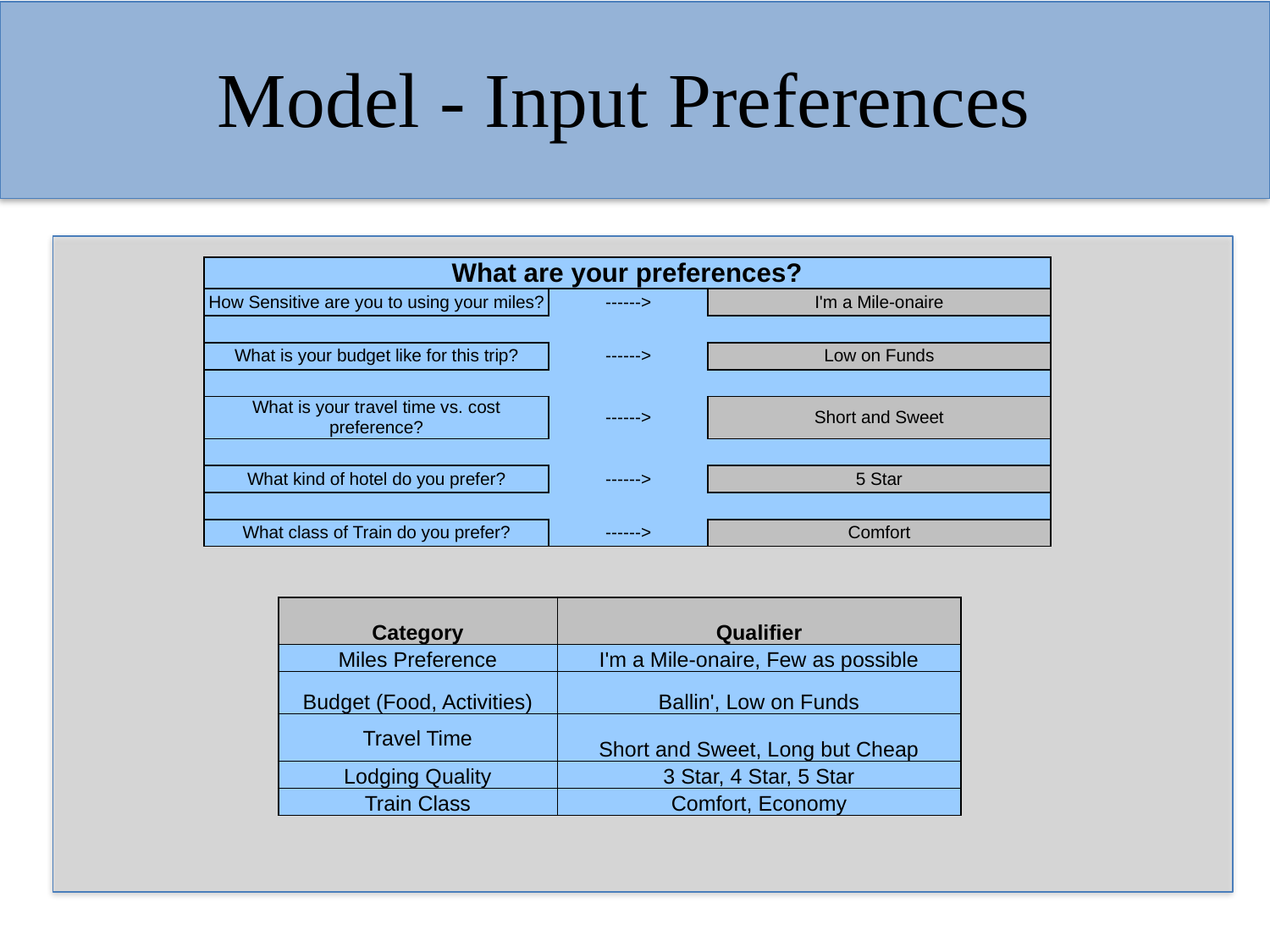

Model - Input Preferences
#

| What are your preferences? |  |  |
| --- | --- | --- |
| How Sensitive are you to using your miles? | ------> | I'm a Mile-onaire |
|  |  |  |
| What is your budget like for this trip? | ------> | Low on Funds |
|  |  |  |
| What is your travel time vs. cost preference? | ------> | Short and Sweet |
|  |  |  |
| What kind of hotel do you prefer? | ------> | 5 Star |
|  |  |  |
| What class of Train do you prefer? | ------> | Comfort |
| Category | Qualifier |
| --- | --- |
| Miles Preference | I'm a Mile-onaire, Few as possible |
| Budget (Food, Activities) | Ballin', Low on Funds |
| Travel Time | Short and Sweet, Long but Cheap |
| Lodging Quality | 3 Star, 4 Star, 5 Star |
| Train Class | Comfort, Economy |